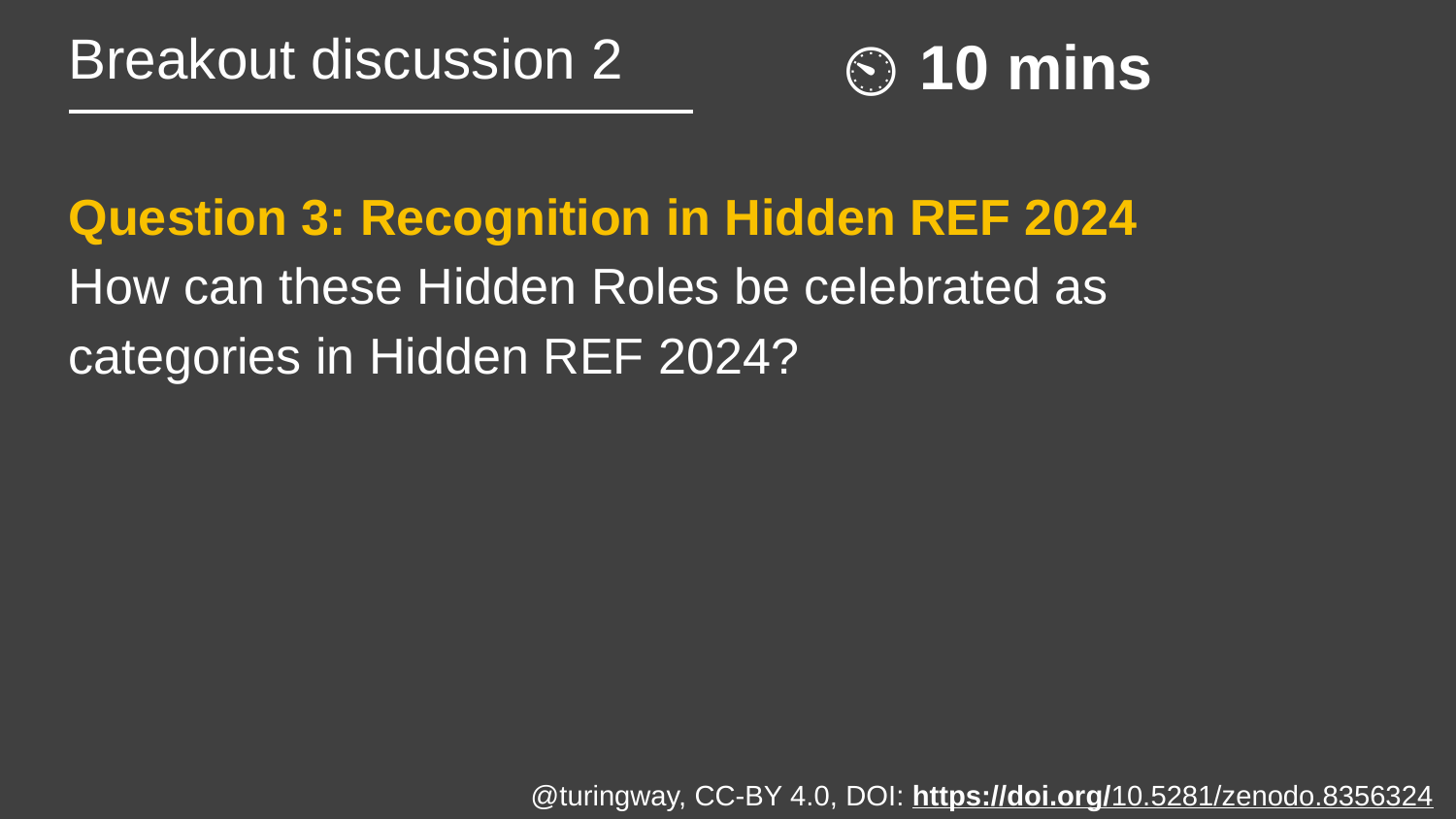

⏲️ 10 mins
Breakout discussion 2
Question 3: Recognition in Hidden REF 2024
How can these Hidden Roles be celebrated as categories in Hidden REF 2024?

@turingway, CC-BY 4.0, DOI: https://doi.org/10.5281/zenodo.8356324